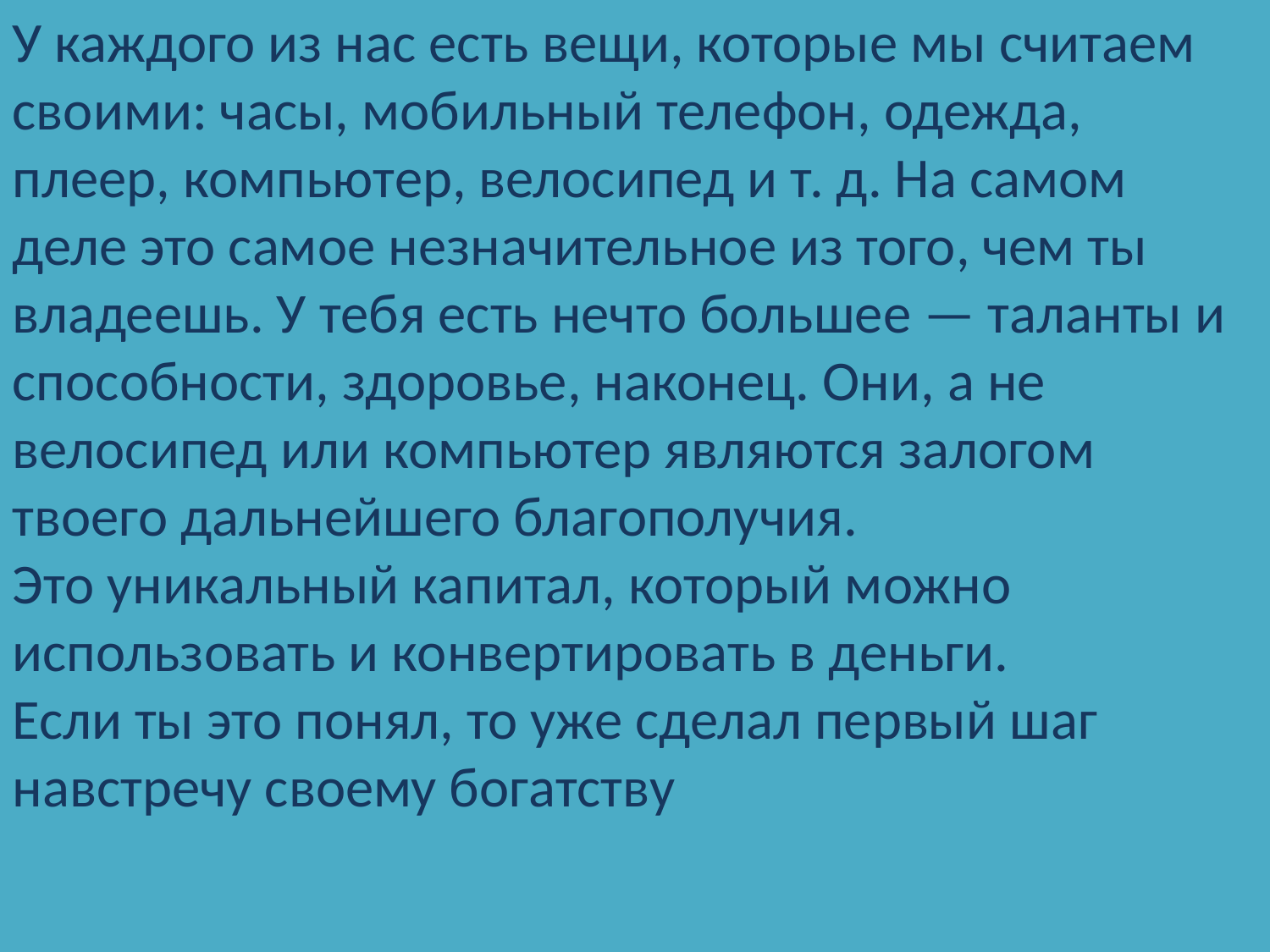

У каждого из нас есть вещи, которые мы считаем своими: часы, мобильный телефон, одежда, плеер, компьютер, велосипед и т. д. На самом деле это самое незначительное из того, чем ты владеешь. У тебя есть нечто большее — таланты и способности, здоровье, наконец. Они, а не велосипед или компьютер являются залогом твоего дальнейшего благополучия.
Это уникальный капитал, который можно использовать и конвертировать в деньги.
Если ты это понял, то уже сделал первый шаг навстречу своему богатству